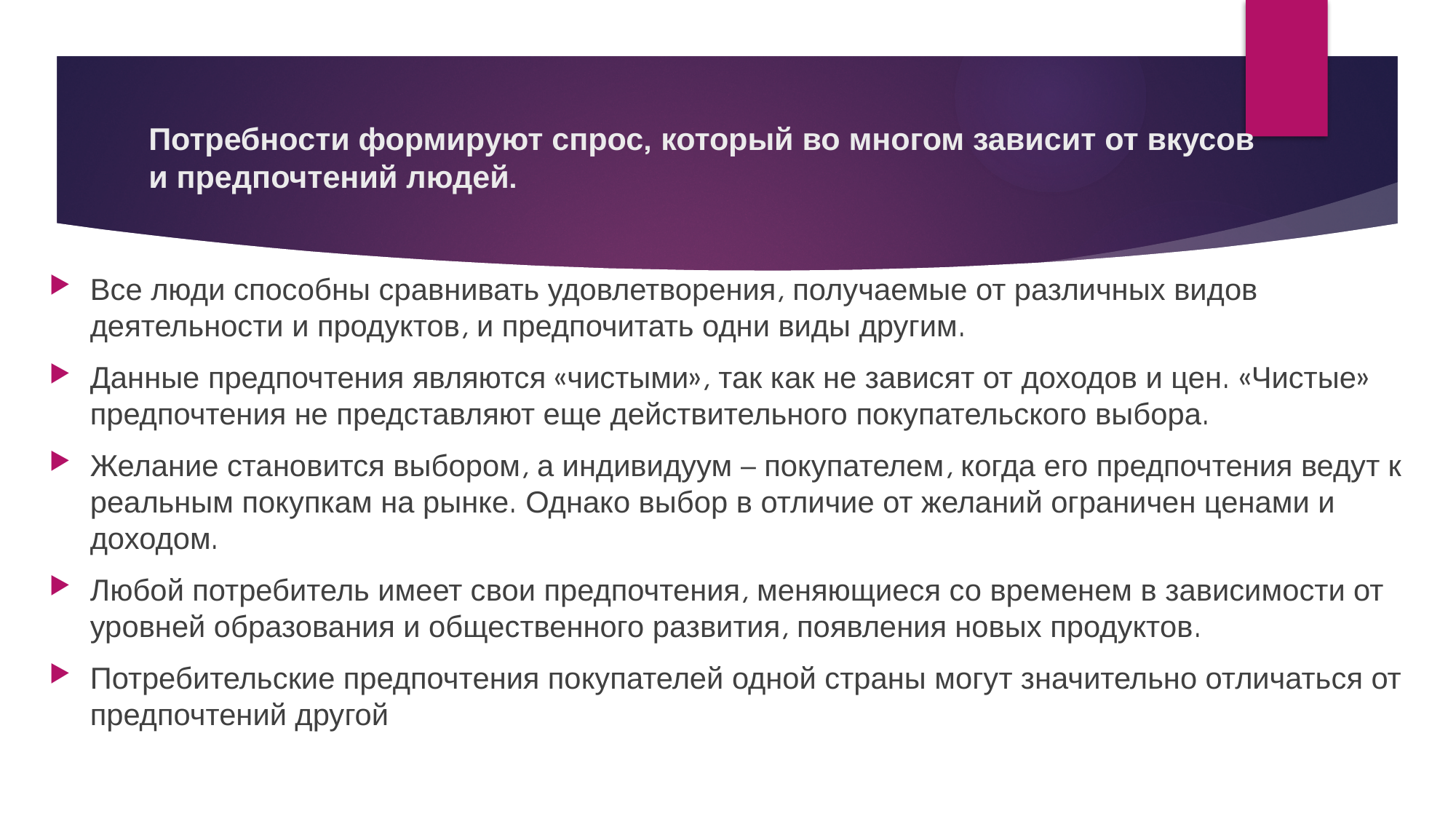

# Потребности формируют спрос, который во многом зависит от вкусов и предпочтений людей.
Все люди способны сравнивать удовлетворения, получаемые от различных видов деятельности и продуктов, и предпочитать одни виды другим.
Данные предпочтения являются «чистыми», так как не зависят от доходов и цен. «Чистые» предпочтения не представляют еще действительного покупательского выбора.
Желание становится выбором, а индивидуум – покупателем, когда его предпочтения ведут к реальным покупкам на рынке. Однако выбор в отличие от желаний ограничен ценами и доходом.
Любой потребитель имеет свои предпочтения, меняющиеся со временем в зависимости от уровней образования и общественного развития, появления новых продуктов.
Потребительские предпочтения покупателей одной страны могут значительно отличаться от предпочтений другой